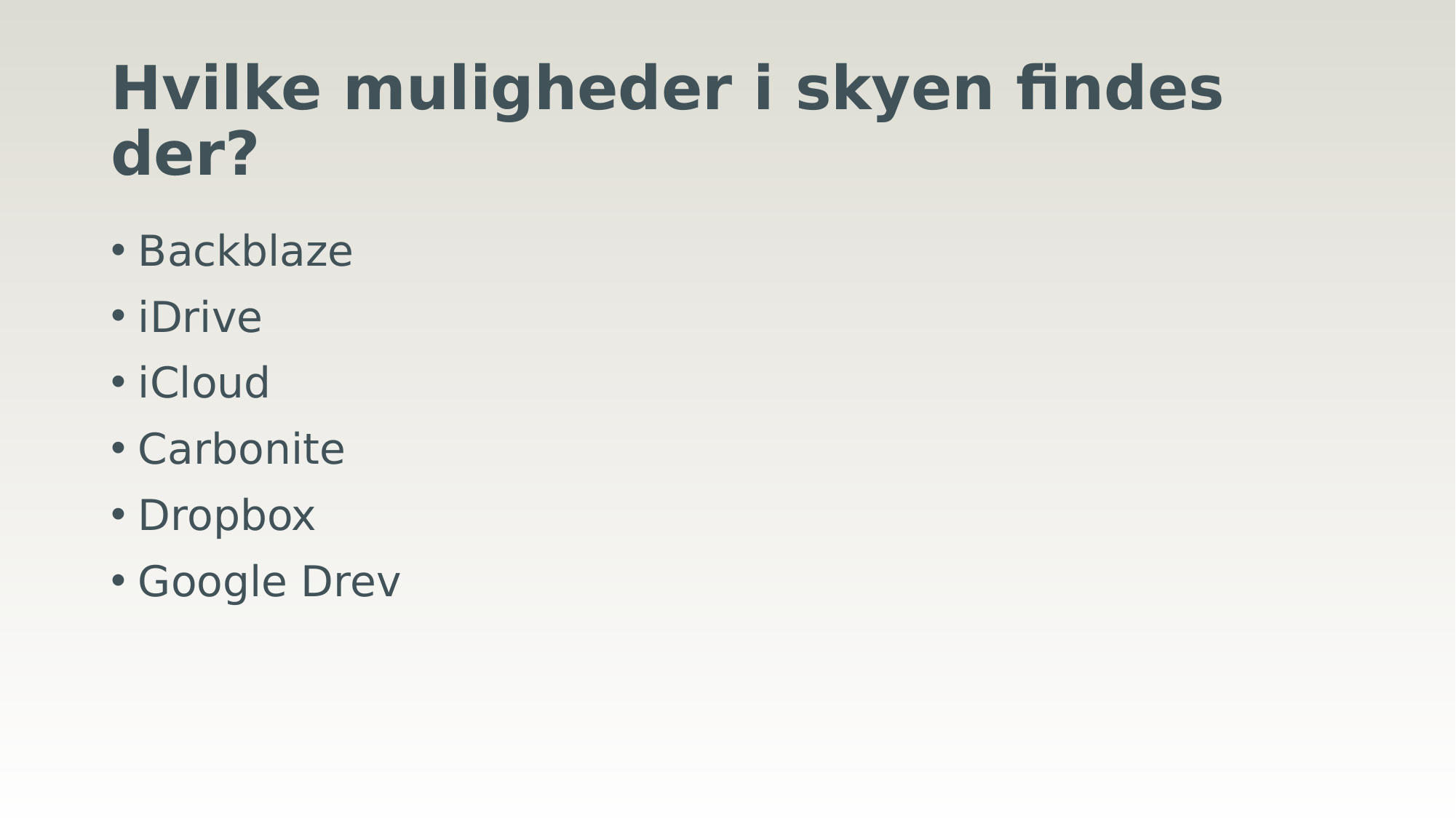

# Hvilke muligheder i skyen findes der?
Backblaze
iDrive
iCloud
Carbonite
Dropbox
Google Drev